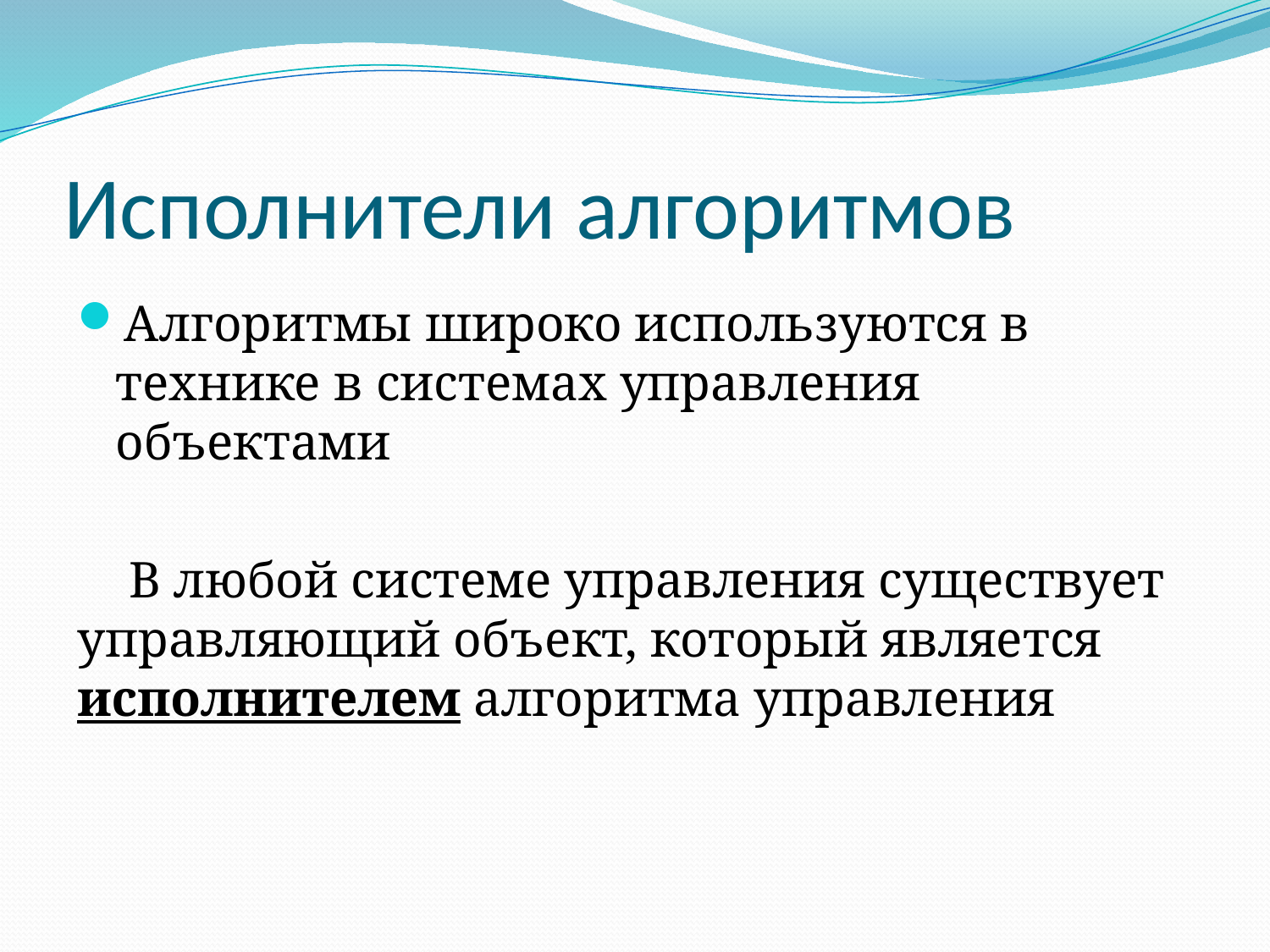

# Исполнители алгоритмов
Алгоритмы широко используются в технике в системах управления объектами

    В любой системе управления существует управляющий объект, который является исполнителем алгоритма управления